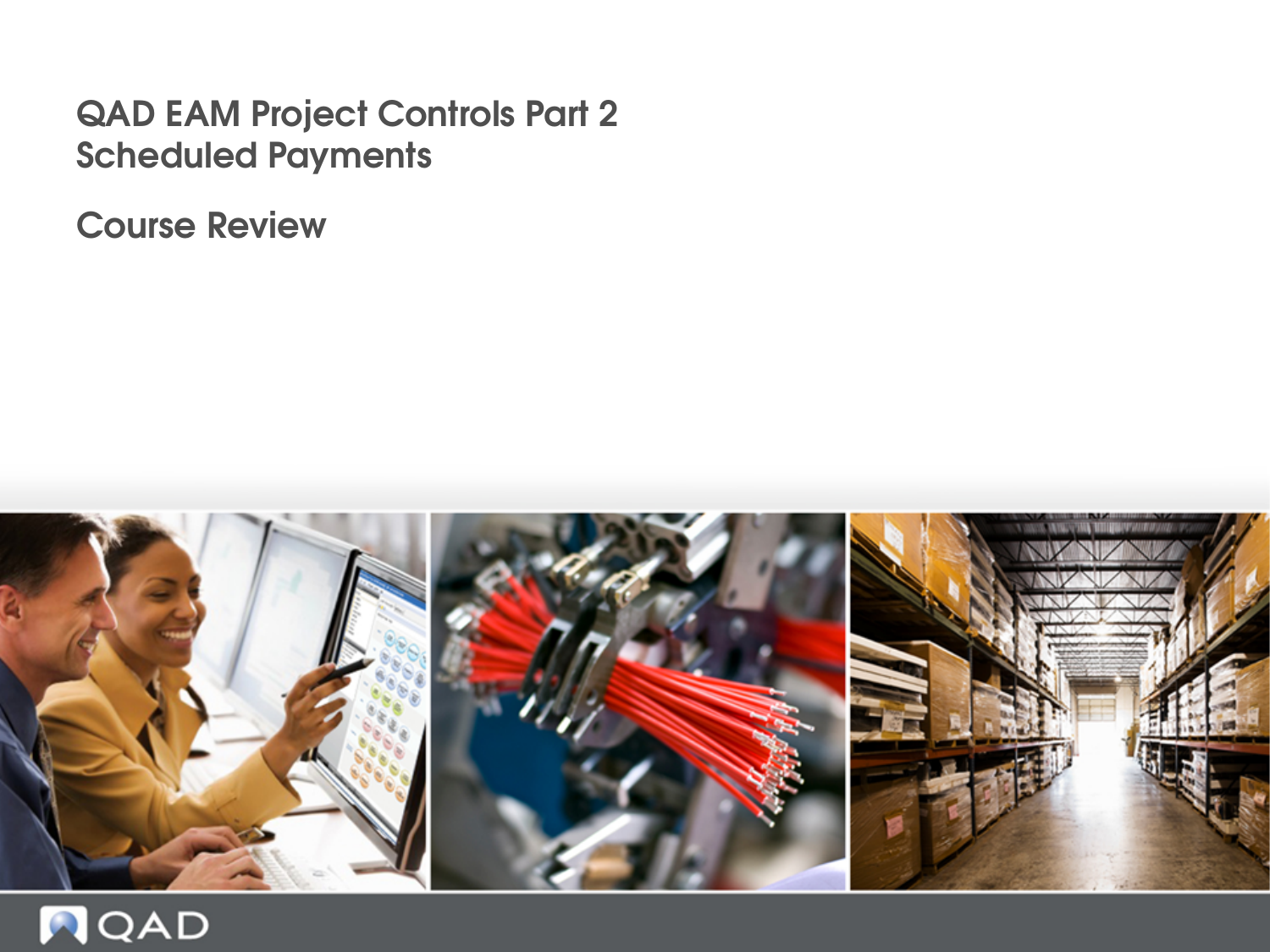

# QAD EAM Project Controls Part 2 Scheduled Payments
Course Review